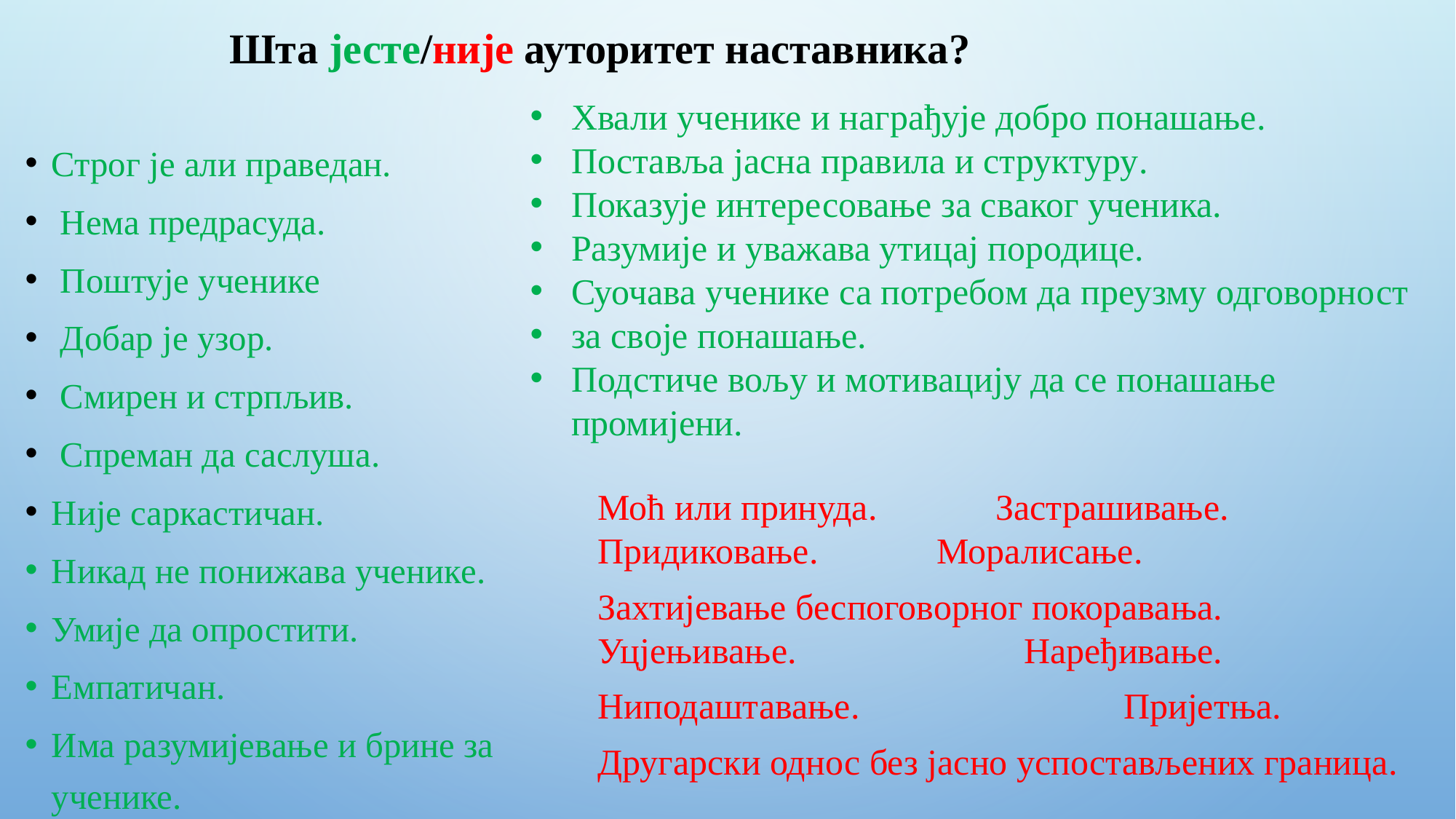

# Шта јесте/није ауторитет наставника?
Хвали ученике и награђује добро понашање.
Поставља јасна правила и структуру.
Показује интересовање за сваког ученика.
Разумије и уважава утицај породице.
Суочава ученике са потребом да преузму одговорност
за своје понашање.
Подстиче вољу и мотивацију да се понашање промијени.
Строг је али праведан.
 Нема предрасуда.
 Поштује ученике
 Добар је узор.
 Смирен и стрпљив.
 Спреман да саслуша.
Није саркастичан.
Никад не понижава ученике.
Умије да опростити.
Емпатичан.
Има разумијевање и брине за ученике.

Моћ или принуда.             Застрашивање.     Придиковање.             Моралисање.
Захтијевање беспоговорног покоравања.         Уцјењивање.                         Наређивање.
Ниподаштавање.                             Пријетња.
Другарски однос без јасно успостављених граница.